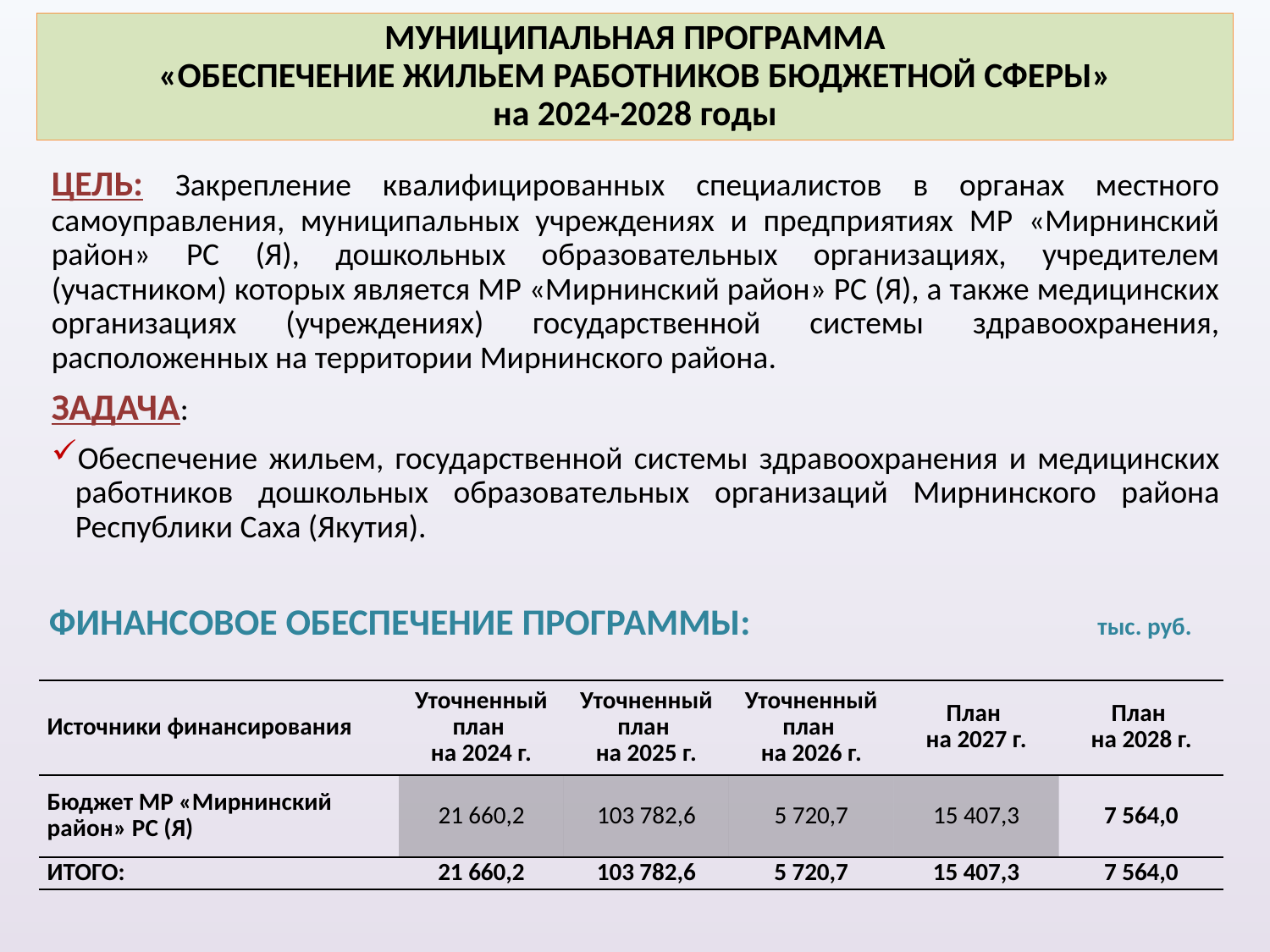

# МУНИЦИПАЛЬНАЯ ПРОГРАММА «ОБЕСПЕЧЕНИЕ ЖИЛЬЕМ РАБОТНИКОВ БЮДЖЕТНОЙ СФЕРЫ» на 2024-2028 годы
ЦЕЛЬ: Закрепление квалифицированных специалистов в органах местного самоуправления, муниципальных учреждениях и предприятиях МР «Мирнинский район» РС (Я), дошкольных образовательных организациях, учредителем (участником) которых является МР «Мирнинский район» РС (Я), а также медицинских организациях (учреждениях) государственной системы здравоохранения, расположенных на территории Мирнинского района.
ЗАДАЧА:
Обеспечение жильем, государственной системы здравоохранения и медицинских работников дошкольных образовательных организаций Мирнинского района Республики Саха (Якутия).
ФИНАНСОВОЕ ОБЕСПЕЧЕНИЕ ПРОГРАММЫ:                                         тыс. руб.
| Источники финансирования | Уточненный план на 2024 г. | Уточненный план на 2025 г. | Уточненный план на 2026 г. | План на 2027 г. | План на 2028 г. |
| --- | --- | --- | --- | --- | --- |
| Бюджет МР «Мирнинский район» РС (Я) | 21 660,2 | 103 782,6 | 5 720,7 | 15 407,3 | 7 564,0 |
| ИТОГО: | 21 660,2 | 103 782,6 | 5 720,7 | 15 407,3 | 7 564,0 |